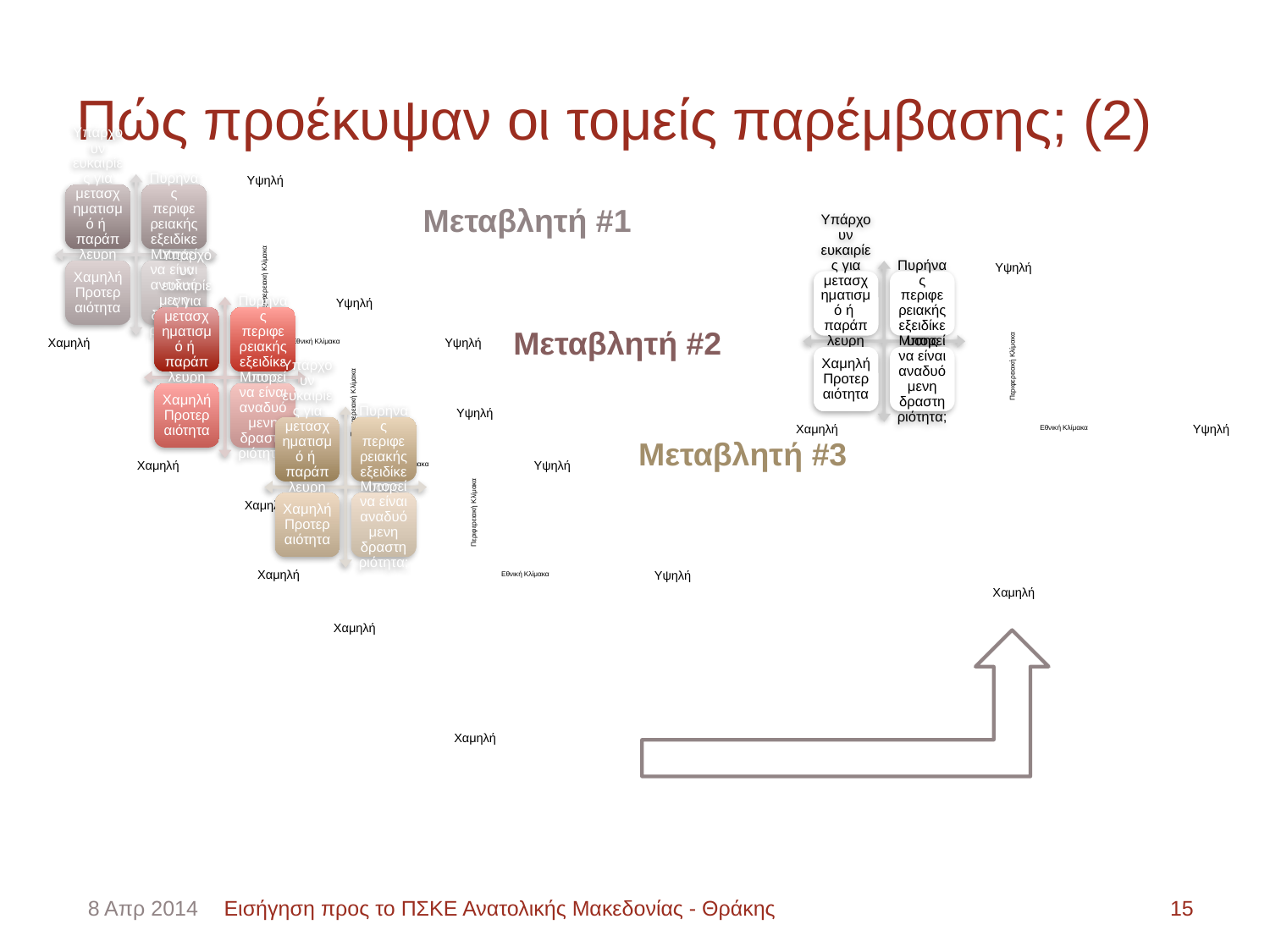

# Πώς προέκυψαν οι τομείς παρέμβασης; (2)
Υψηλή
Υπάρχουν ευκαιρίες για μετασχηματισμό ή  παράπλευρη διαφοροποίηση;
Πυρήνας περιφερειακής εξειδίκευσης
Χαμηλή Προτεραιότητα
Μπορεί να είναι αναδυόμενη δραστηριότητα;
Περιφερειακή Κλίμακα
Χαμηλή
Υψηλή
Εθνική Κλίμακα
Χαμηλή
Μεταβλητή #1
Υψηλή
Υπάρχουν ευκαιρίες για μετασχηματισμό ή  παράπλευρη διαφοροποίηση;
Πυρήνας περιφερειακής εξειδίκευσης
Χαμηλή Προτεραιότητα
Μπορεί να είναι αναδυόμενη δραστηριότητα;
Περιφερειακή Κλίμακα
Χαμηλή
Υψηλή
Εθνική Κλίμακα
Χαμηλή
Υψηλή
Υπάρχουν ευκαιρίες για μετασχηματισμό ή  παράπλευρη διαφοροποίηση;
Πυρήνας περιφερειακής εξειδίκευσης
Χαμηλή Προτεραιότητα
Μπορεί να είναι αναδυόμενη δραστηριότητα;
Περιφερειακή Κλίμακα
Χαμηλή
Υψηλή
Εθνική Κλίμακα
Χαμηλή
Μεταβλητή #2
Υψηλή
Υπάρχουν ευκαιρίες για μετασχηματισμό ή  παράπλευρη διαφοροποίηση;
Πυρήνας περιφερειακής εξειδίκευσης
Χαμηλή Προτεραιότητα
Μπορεί να είναι αναδυόμενη δραστηριότητα;
Περιφερειακή Κλίμακα
Χαμηλή
Υψηλή
Εθνική Κλίμακα
Χαμηλή
Μεταβλητή #3

8 Απρ 2014
Εισήγηση προς το ΠΣΚΕ Ανατολικής Μακεδονίας - Θράκης
15